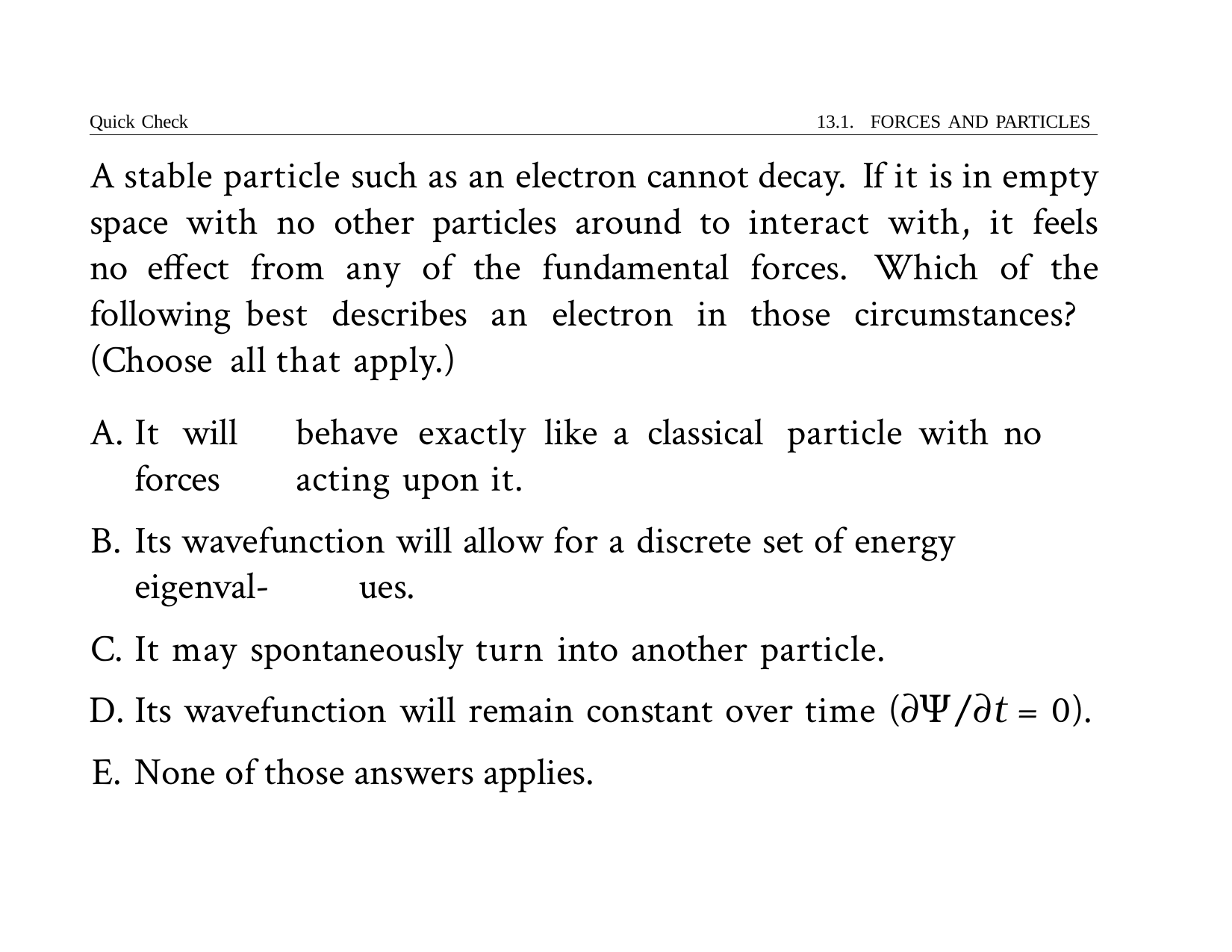

Quick Check	13.1.  FORCES AND PARTICLES

A stable particle such as an electron cannot decay. If it is in empty space with no other particles around to interact with, it feels no effect from any of the fundamental forces. Which of the following best describes an electron in those circumstances?  (Choose all that apply.)
It	will	behave	exactly	like	a	classical	particle	with	no	forces 	acting upon it.
Its wavefunction will allow for a discrete set of energy eigenval- 	ues.
It may spontaneously turn into another particle.
Its wavefunction will remain constant over time (∂Ψ/∂t = 0).
None of those answers applies.